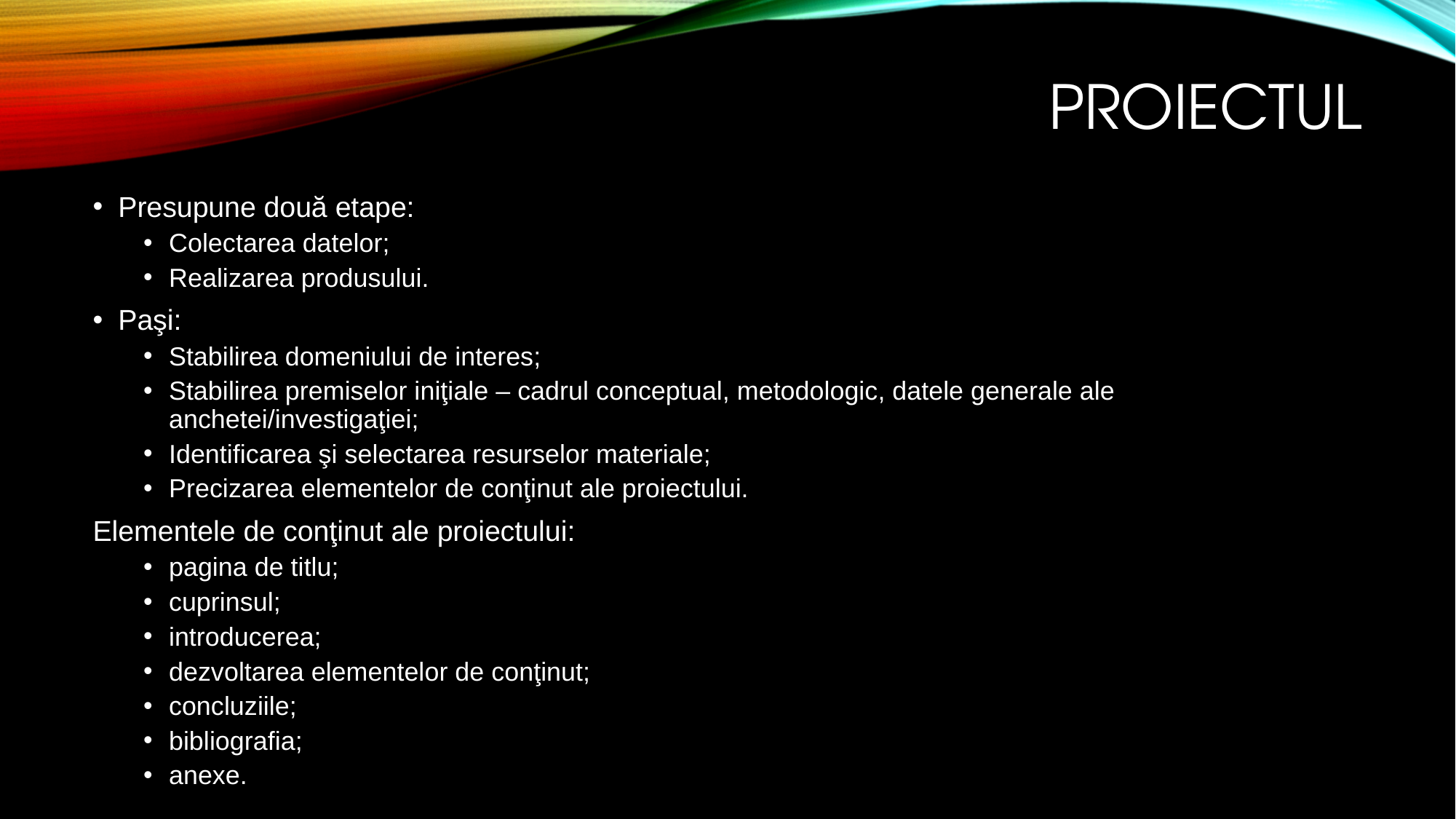

# proiectul
Presupune două etape:
Colectarea datelor;
Realizarea produsului.
Paşi:
Stabilirea domeniului de interes;
Stabilirea premiselor iniţiale – cadrul conceptual, metodologic, datele generale ale anchetei/investigaţiei;
Identificarea şi selectarea resurselor materiale;
Precizarea elementelor de conţinut ale proiectului.
Elementele de conţinut ale proiectului:
pagina de titlu;
cuprinsul;
introducerea;
dezvoltarea elementelor de conţinut;
concluziile;
bibliografia;
anexe.